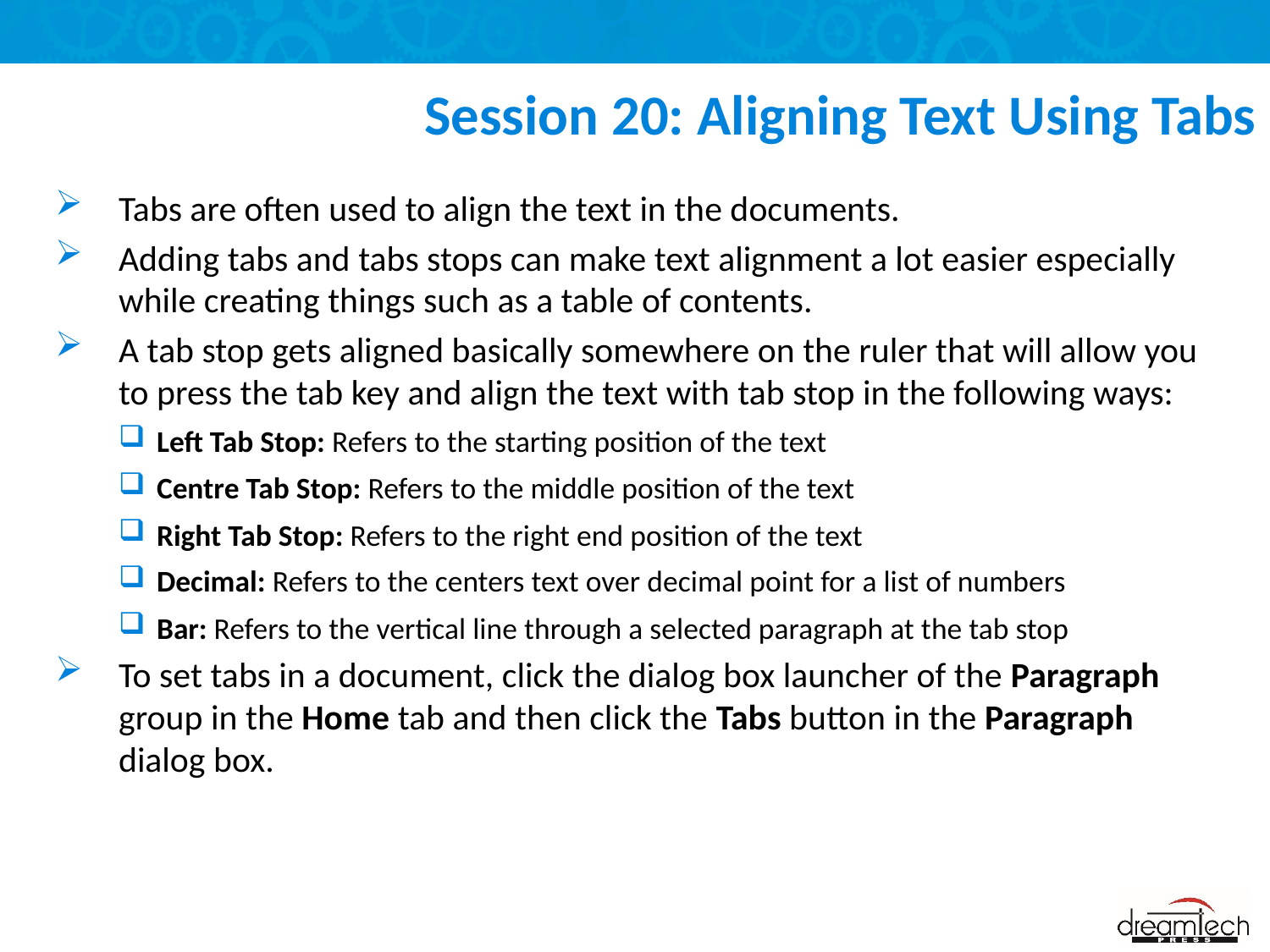

# Session 20: Aligning Text Using Tabs
Tabs are often used to align the text in the documents.
Adding tabs and tabs stops can make text alignment a lot easier especially while creating things such as a table of contents.
A tab stop gets aligned basically somewhere on the ruler that will allow you to press the tab key and align the text with tab stop in the following ways:
Left Tab Stop: Refers to the starting position of the text
Centre Tab Stop: Refers to the middle position of the text
Right Tab Stop: Refers to the right end position of the text
Decimal: Refers to the centers text over decimal point for a list of numbers
Bar: Refers to the vertical line through a selected paragraph at the tab stop
To set tabs in a document, click the dialog box launcher of the Paragraph group in the Home tab and then click the Tabs button in the Paragraph dialog box.